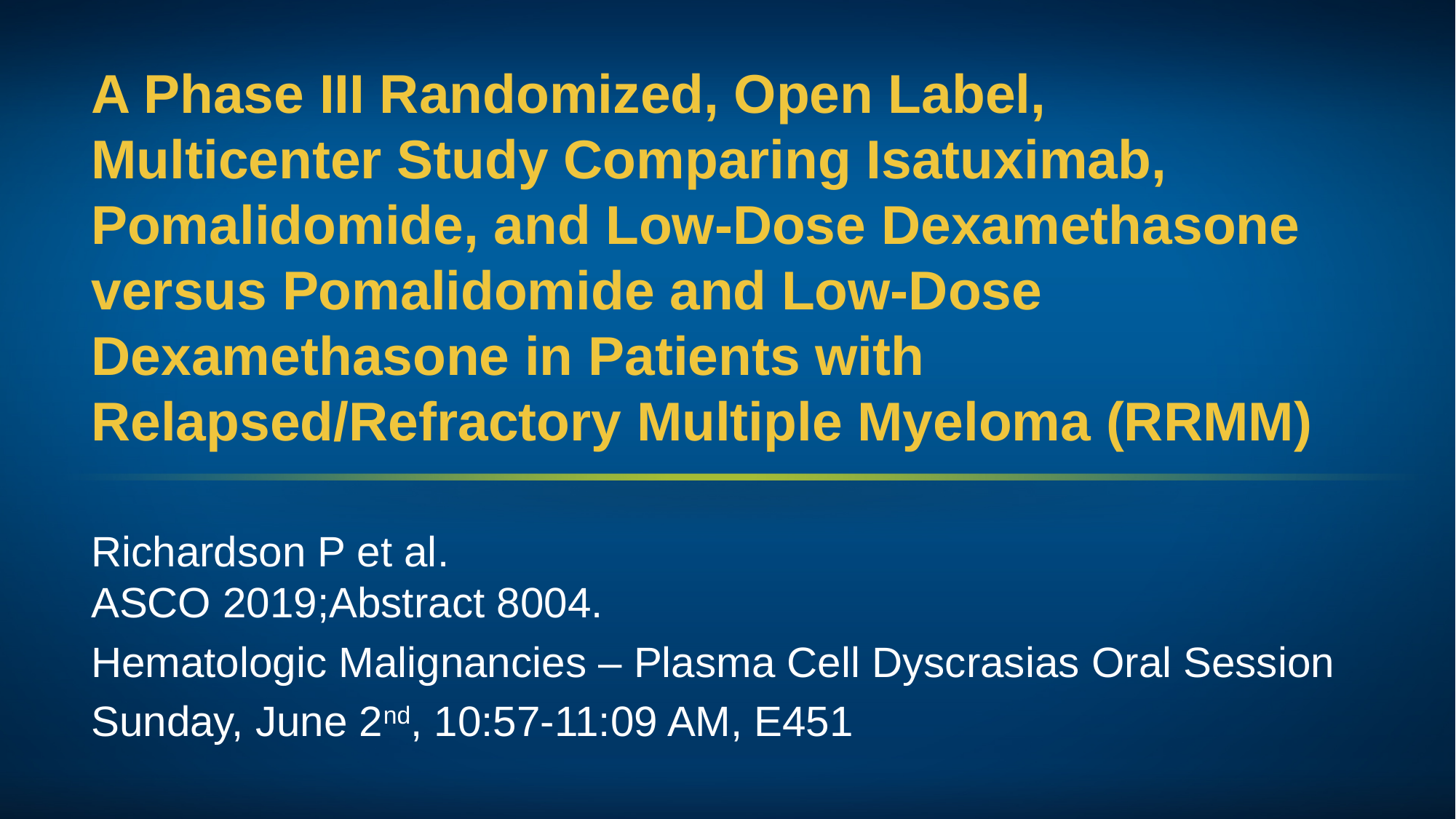

# A Phase III Randomized, Open Label, Multicenter Study Comparing Isatuximab, Pomalidomide, and Low-Dose Dexamethasone versus Pomalidomide and Low-Dose Dexamethasone in Patients with Relapsed/Refractory Multiple Myeloma (RRMM)
Richardson P et al.
ASCO 2019;Abstract 8004.
Hematologic Malignancies – Plasma Cell Dyscrasias Oral Session
Sunday, June 2nd, 10:57-11:09 AM, E451